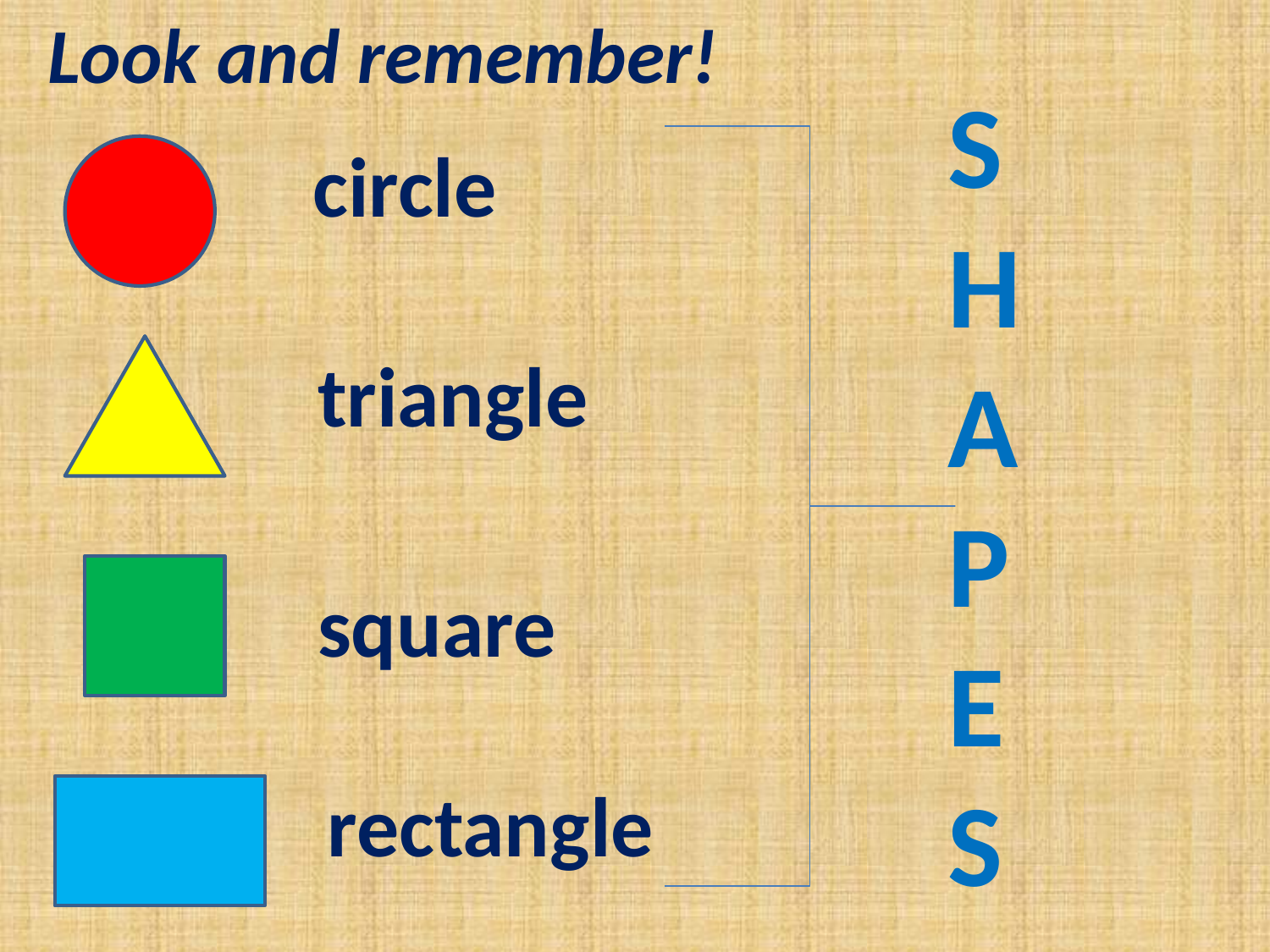

Look and remember!
S
H
A
P
E
S
circle

triangle

square
rectangle